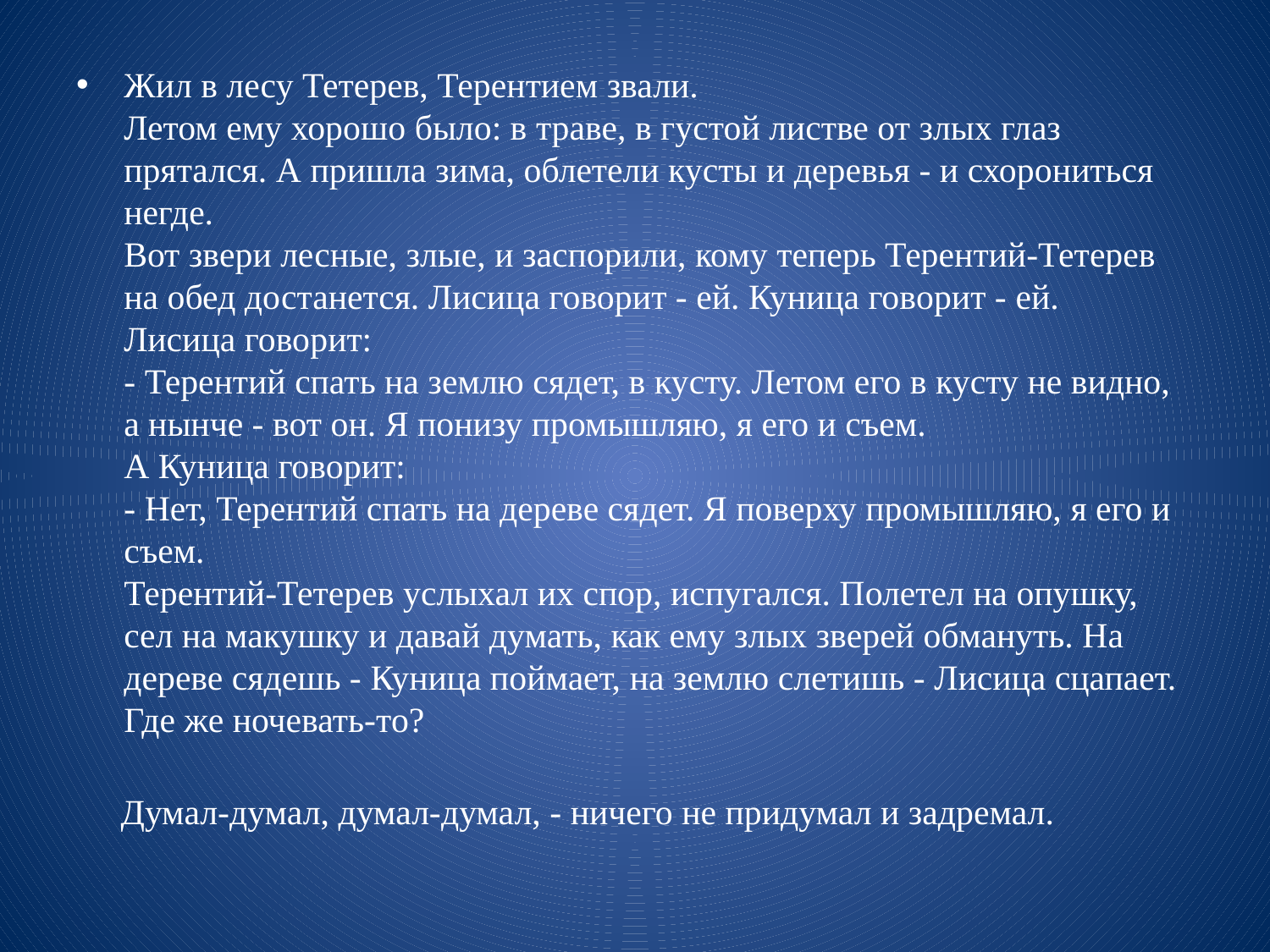

#
Жил в лесу Тетерев, Терентием звали.
Летом ему хорошо было: в траве, в густой листве от злых глаз прятался. А пришла зима, облетели кусты и деревья - и схорониться негде.
Вот звери лесные, злые, и заспорили, кому теперь Терентий-Тетерев на обед достанется. Лисица говорит - ей. Куница говорит - ей.
Лисица говорит:
- Терентий спать на землю сядет, в кусту. Летом его в кусту не видно, а нынче - вот он. Я понизу промышляю, я его и съем.
А Куница говорит:
- Нет, Терентий спать на дереве сядет. Я поверху промышляю, я его и съем.
Терентий-Тетерев услыхал их спор, испугался. Полетел на опушку, сел на макушку и давай думать, как ему злых зверей обмануть. На дереве сядешь - Куница поймает, на землю слетишь - Лисица сцапает. Где же ночевать-то?
     Думал-думал, думал-думал, - ничего не придумал и задремал.